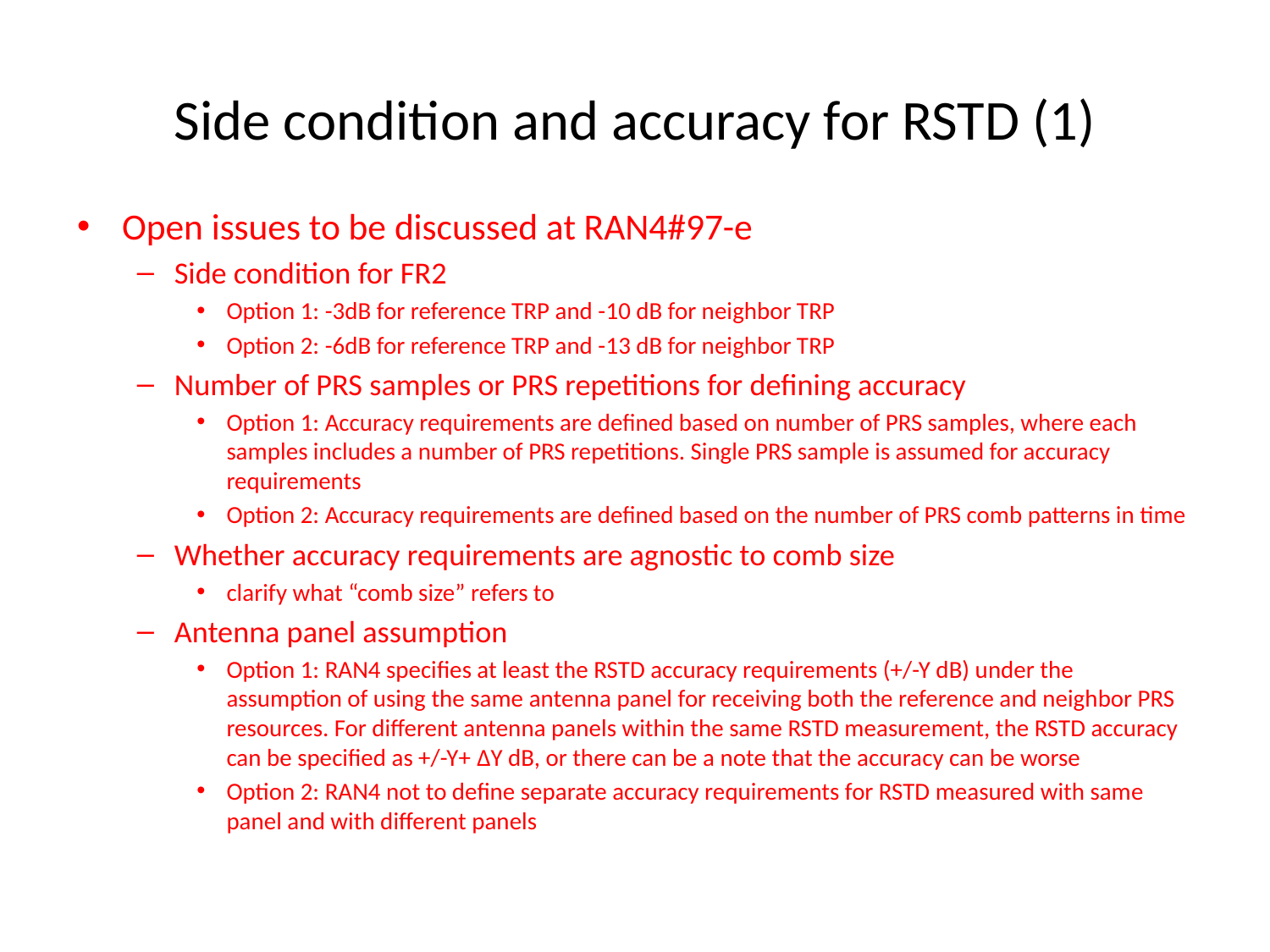

# Side condition and accuracy for RSTD (1)
Open issues to be discussed at RAN4#97-e
Side condition for FR2
Option 1: -3dB for reference TRP and -10 dB for neighbor TRP
Option 2: -6dB for reference TRP and -13 dB for neighbor TRP
Number of PRS samples or PRS repetitions for defining accuracy
Option 1: Accuracy requirements are defined based on number of PRS samples, where each samples includes a number of PRS repetitions. Single PRS sample is assumed for accuracy requirements
Option 2: Accuracy requirements are defined based on the number of PRS comb patterns in time
Whether accuracy requirements are agnostic to comb size
clarify what “comb size” refers to
Antenna panel assumption
Option 1: RAN4 specifies at least the RSTD accuracy requirements (+/-Y dB) under the assumption of using the same antenna panel for receiving both the reference and neighbor PRS resources. For different antenna panels within the same RSTD measurement, the RSTD accuracy can be specified as +/-Y+ ΔY dB, or there can be a note that the accuracy can be worse
Option 2: RAN4 not to define separate accuracy requirements for RSTD measured with same panel and with different panels